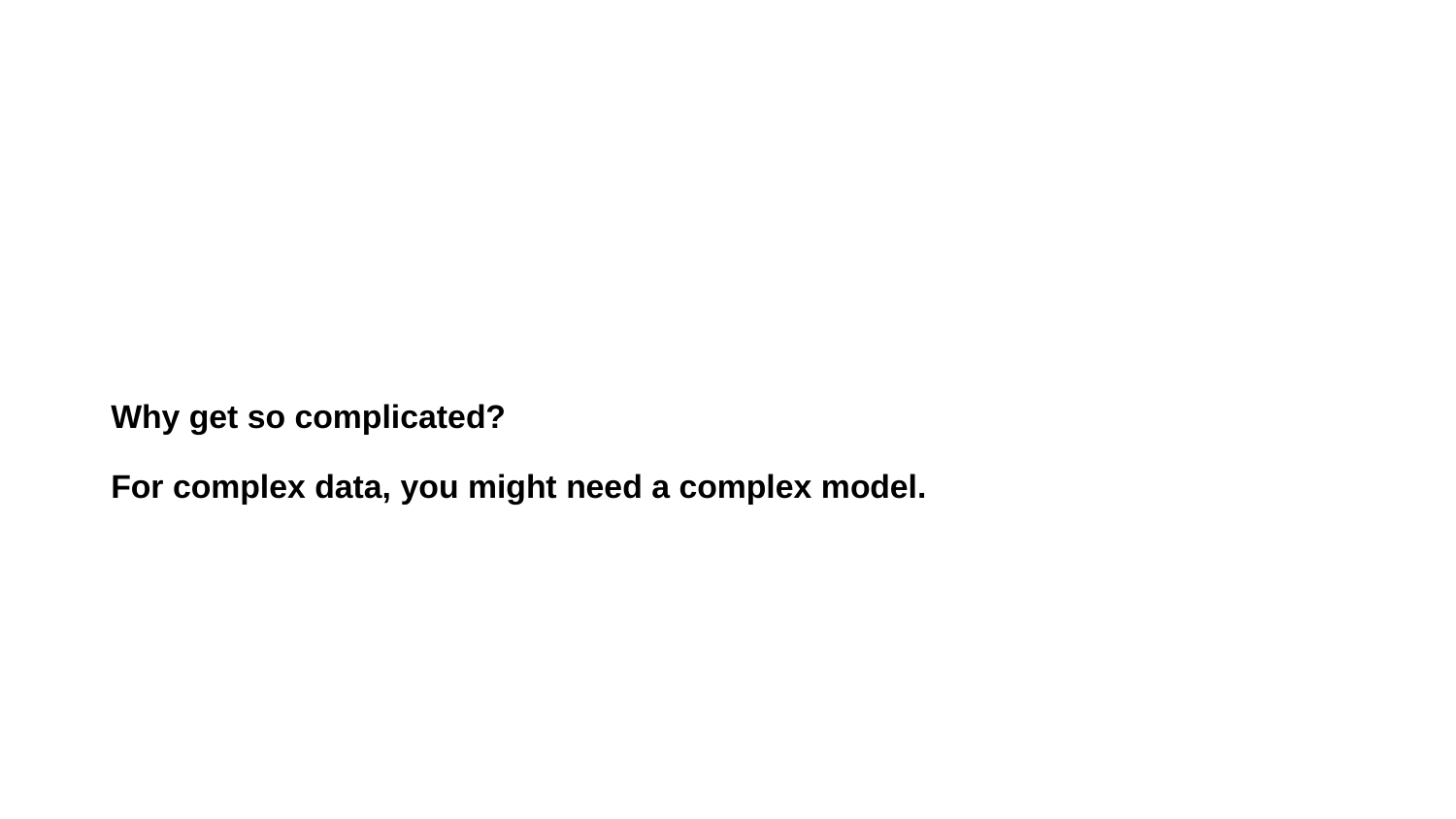

# Why get so complicated?

For complex data, you might need a complex model.